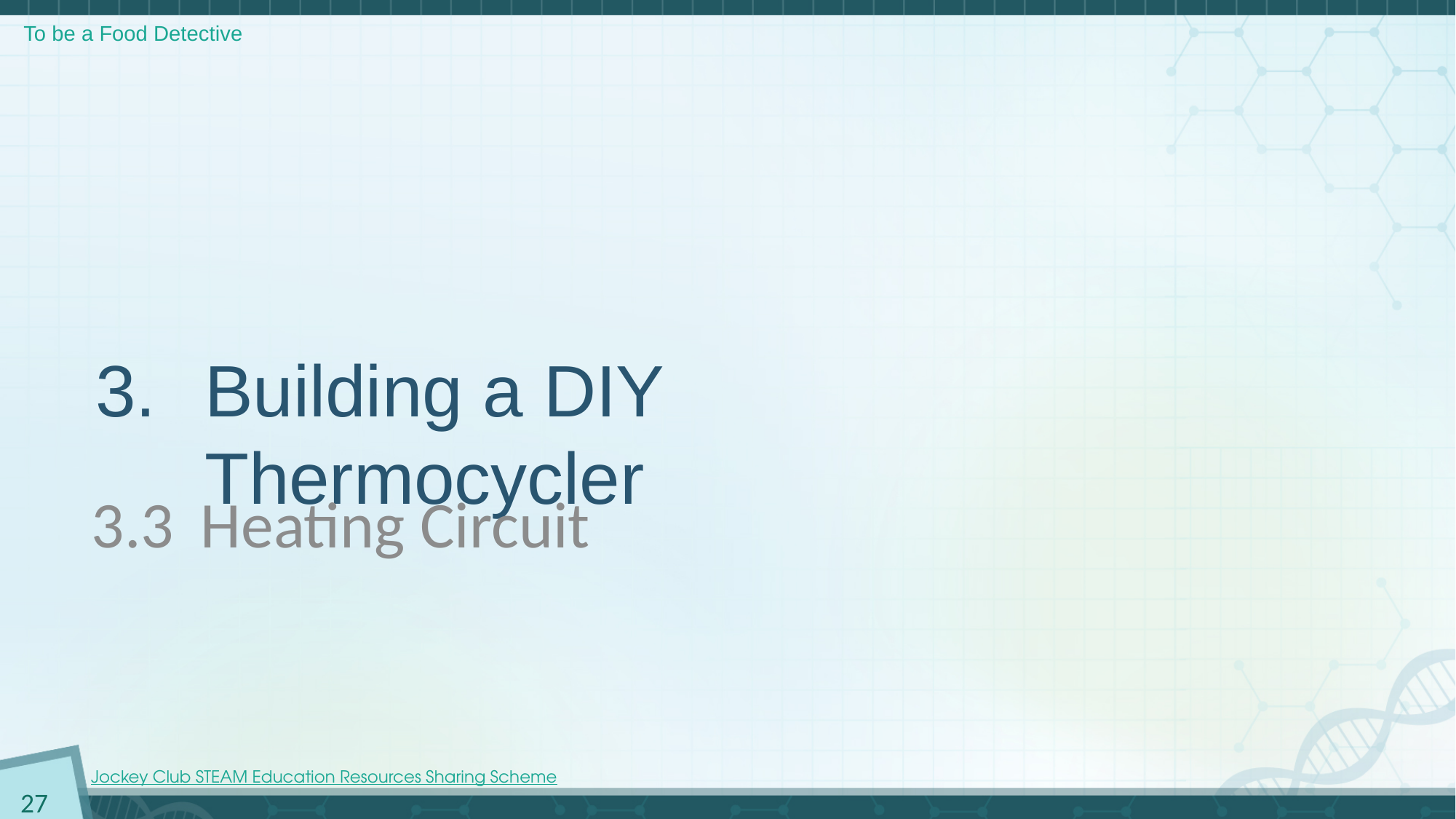

Building a DIY Thermocycler
3.3	Heating Circuit
27